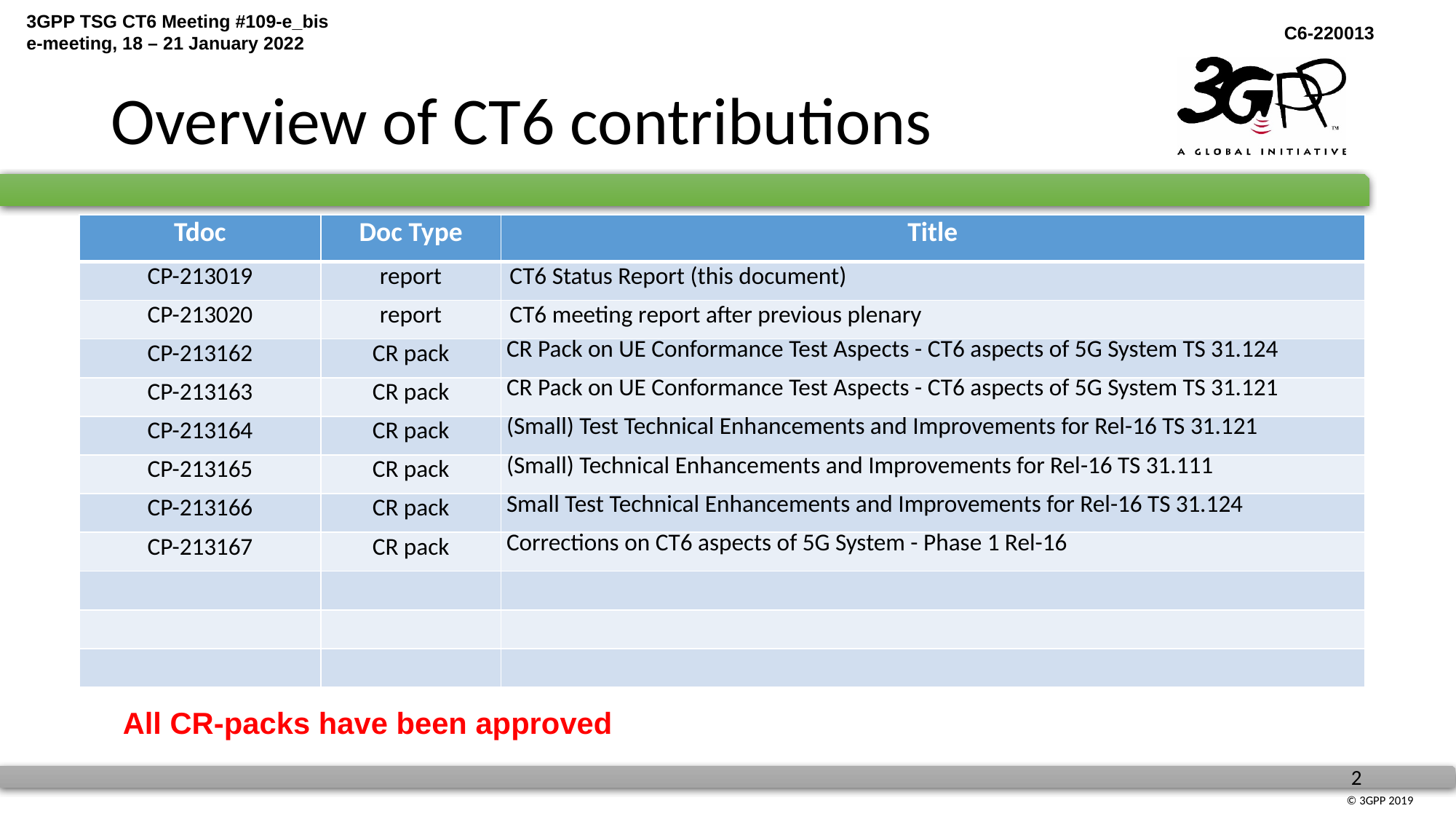

# Overview of CT6 contributions
| Tdoc | Doc Type | Title |
| --- | --- | --- |
| CP-213019 | report | CT6 Status Report (this document) |
| CP-213020 | report | CT6 meeting report after previous plenary |
| CP-213162 | CR pack | CR Pack on UE Conformance Test Aspects - CT6 aspects of 5G System TS 31.124 |
| CP-213163 | CR pack | CR Pack on UE Conformance Test Aspects - CT6 aspects of 5G System TS 31.121 |
| CP-213164 | CR pack | (Small) Test Technical Enhancements and Improvements for Rel-16 TS 31.121 |
| CP-213165 | CR pack | (Small) Technical Enhancements and Improvements for Rel-16 TS 31.111 |
| CP-213166 | CR pack | Small Test Technical Enhancements and Improvements for Rel-16 TS 31.124 |
| CP-213167 | CR pack | Corrections on CT6 aspects of 5G System - Phase 1 Rel-16 |
|  |  |  |
|  |  |  |
|  |  |  |
All CR-packs have been approved